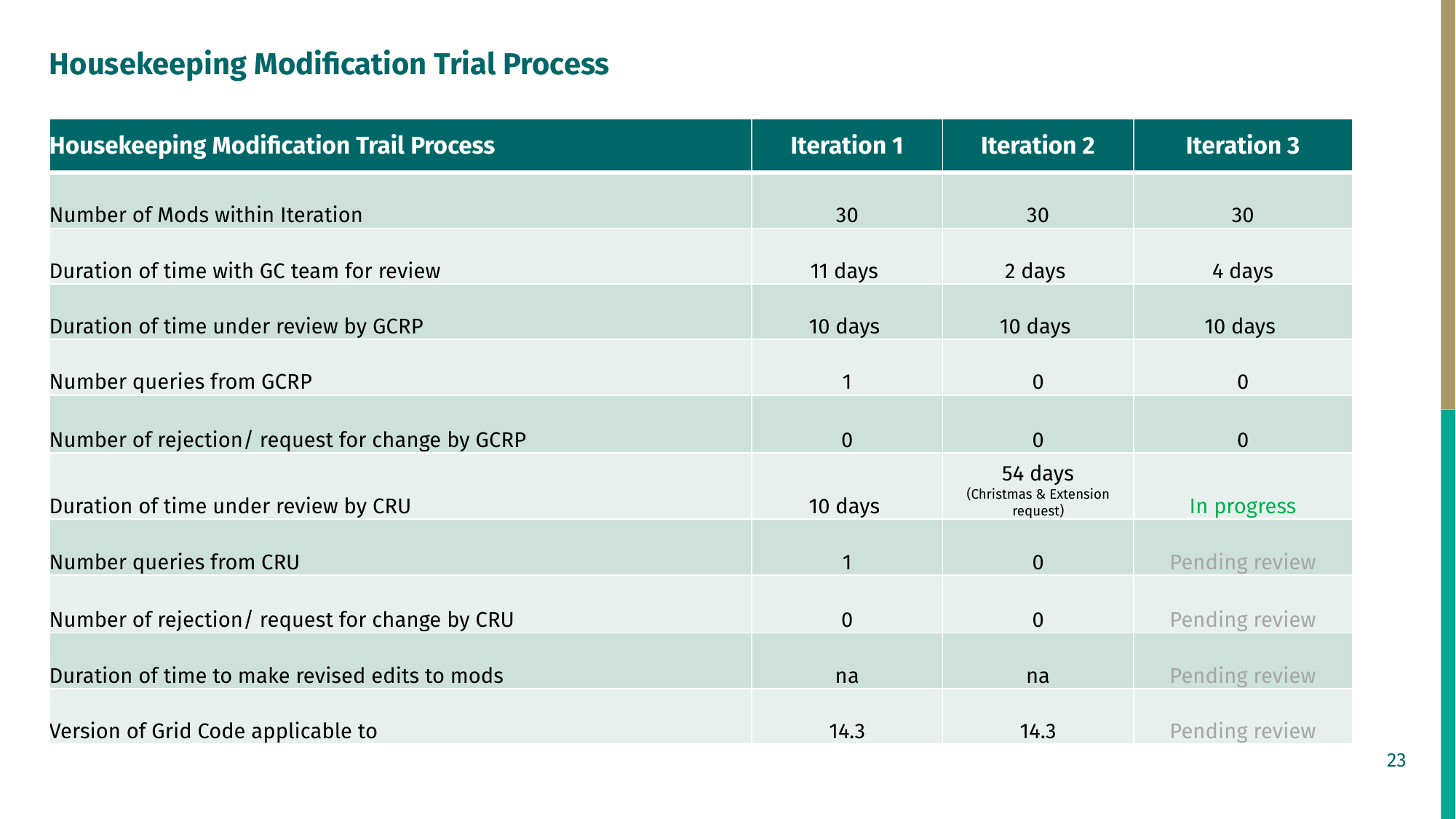

# Housekeeping Modification Trial Process
| Housekeeping Modification Trail Process | Iteration 1 | Iteration 2 | Iteration 3 |
| --- | --- | --- | --- |
| Number of Mods within Iteration | 30 | 30 | 30 |
| Duration of time with GC team for review | 11 days | 2 days | 4 days |
| Duration of time under review by GCRP | 10 days | 10 days | 10 days |
| Number queries from GCRP | 1 | 0 | 0 |
| Number of rejection/ request for change by GCRP | 0 | 0 | 0 |
| Duration of time under review by CRU | 10 days | 54 days (Christmas & Extension request) | In progress |
| Number queries from CRU | 1 | 0 | Pending review |
| Number of rejection/ request for change by CRU | 0 | 0 | Pending review |
| Duration of time to make revised edits to mods | na | na | Pending review |
| Version of Grid Code applicable to | 14.3 | 14.3 | Pending review |
23